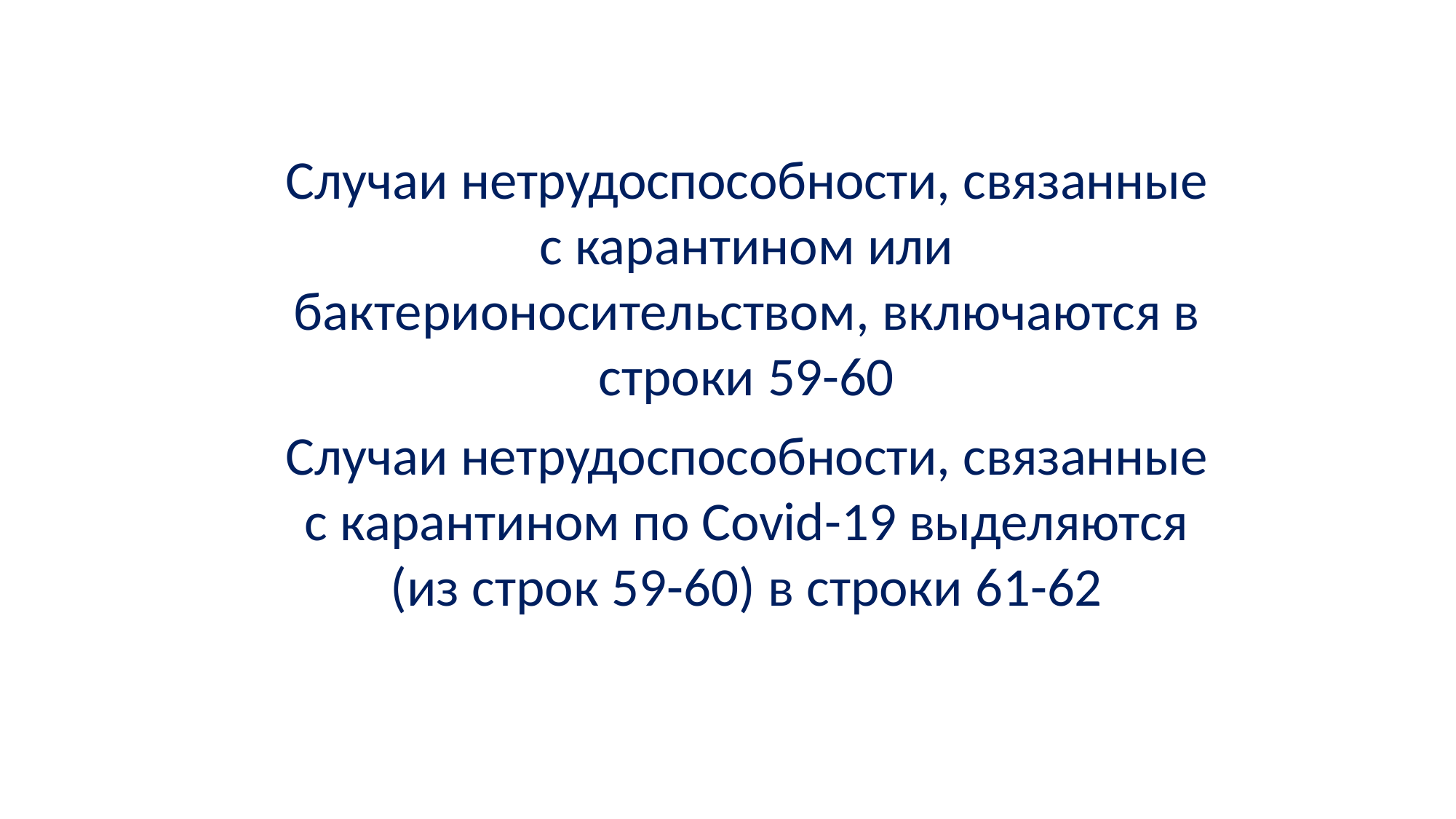

Случаи нетрудоспособности, связанные с карантином или
бактерионосительством, включаются в строки 59-60
Случаи нетрудоспособности, связанные с карантином по Covid-19 выделяются (из строк 59-60) в строки 61-62
65